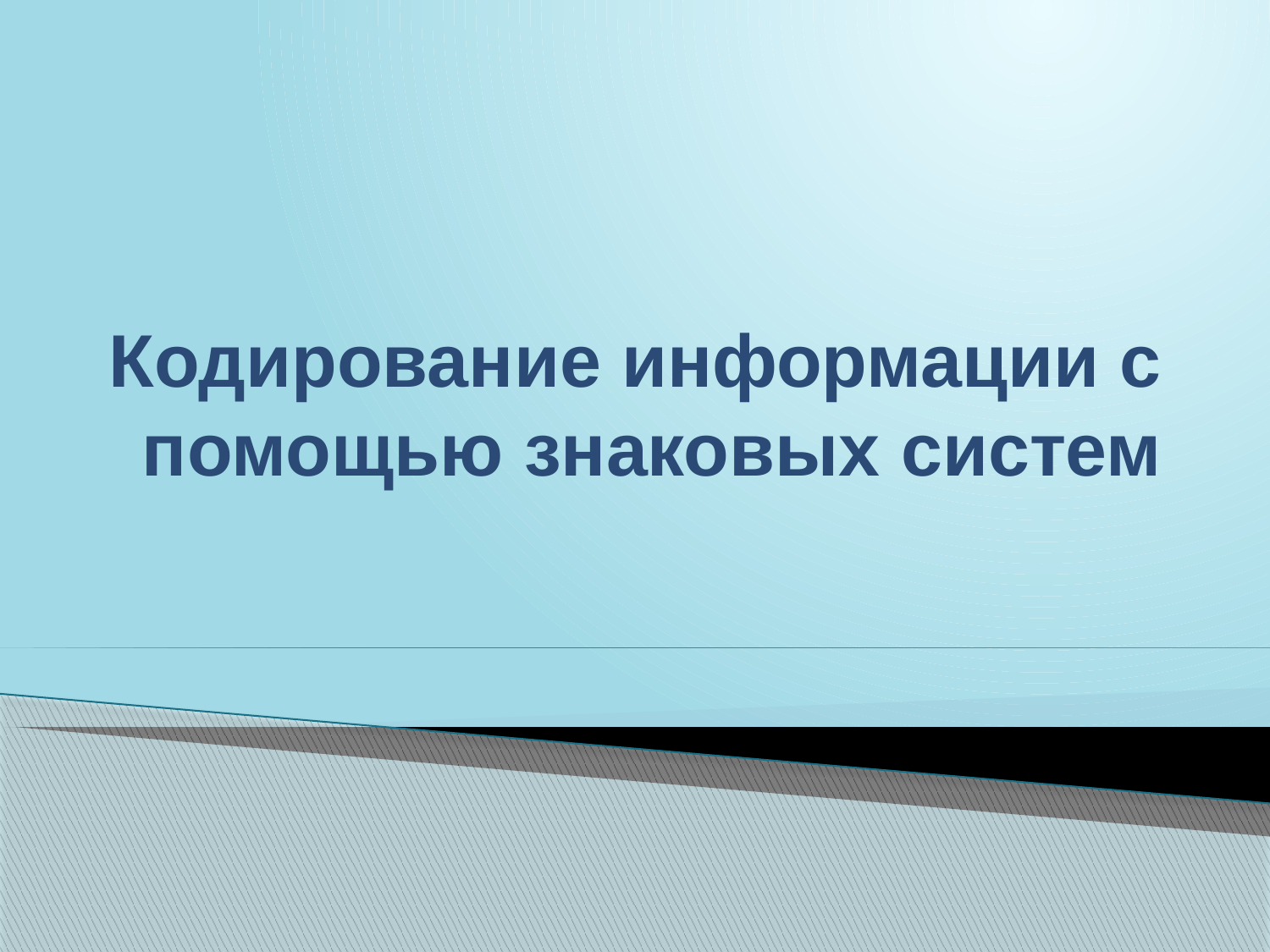

# Кодирование информации с помощью знаковых систем